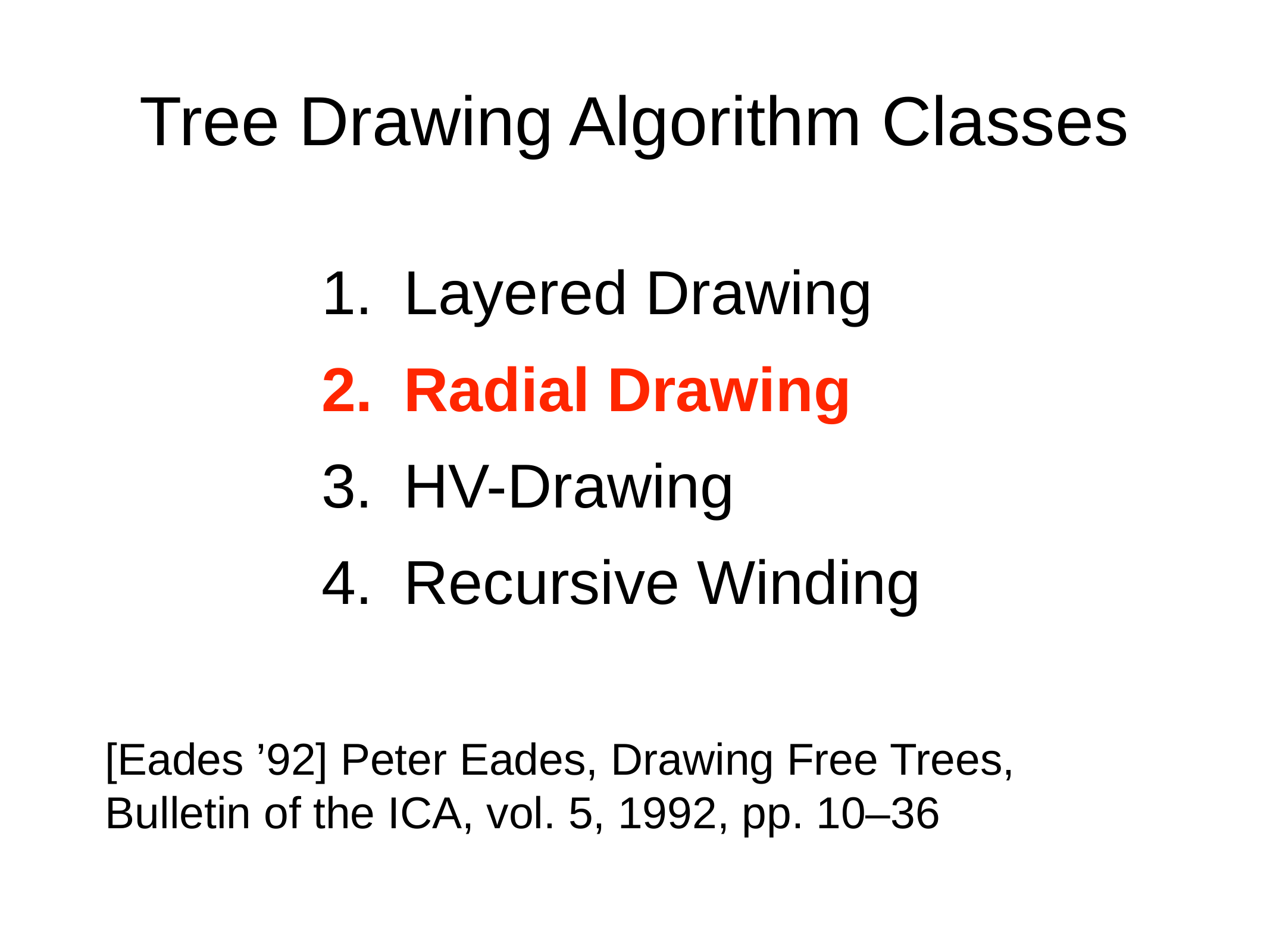

Tree Drawing Algorithm Classes
Layered Drawing
Radial Drawing
HV-Drawing
Recursive Winding
[Eades ’92] Peter Eades, Drawing Free Trees,
Bulletin of the ICA, vol. 5, 1992, pp. 10–36
31